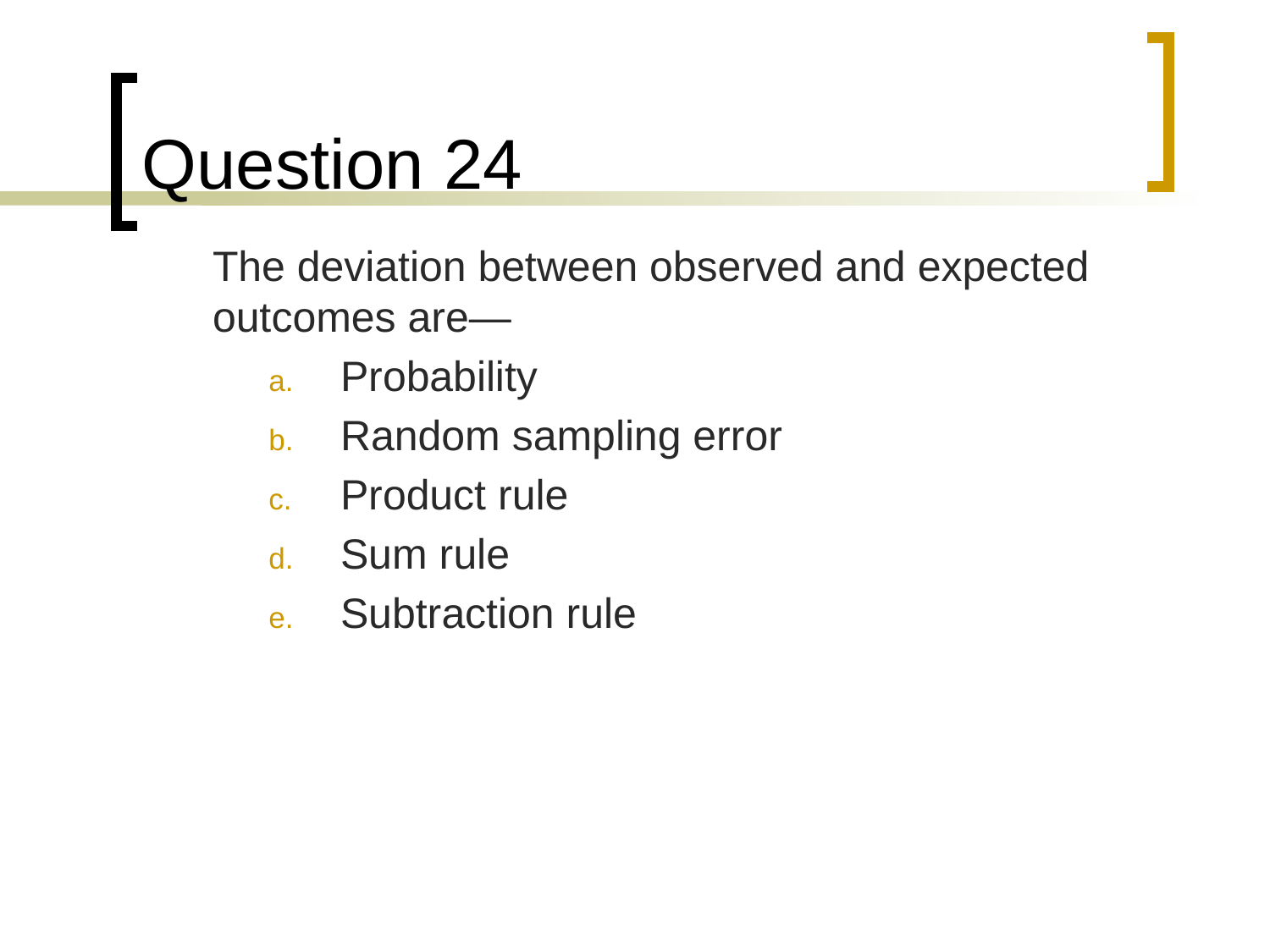

# Question 24
	The deviation between observed and expected outcomes are—
Probability
Random sampling error
Product rule
Sum rule
Subtraction rule